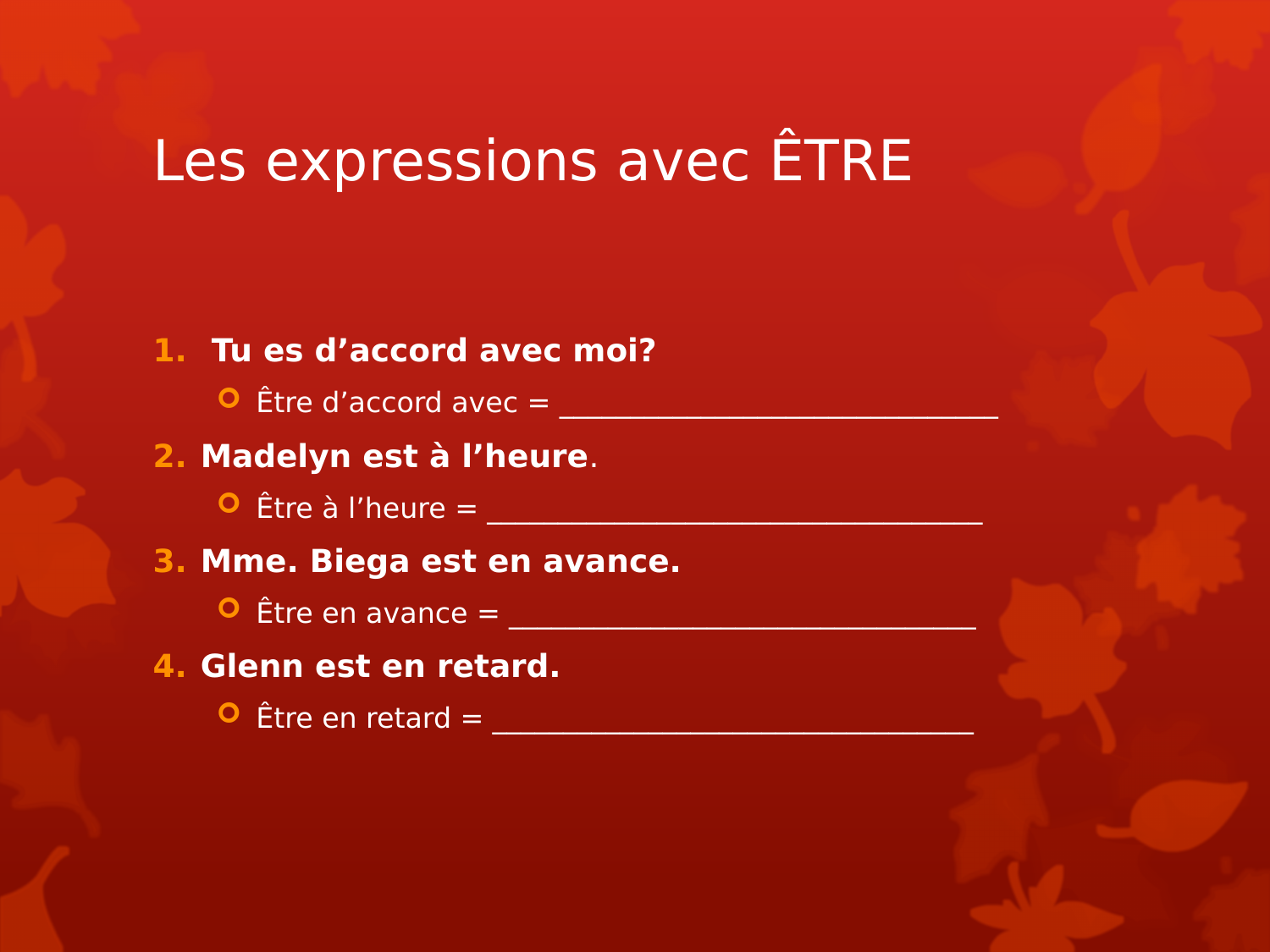

# Les expressions avec ÊTRE
 Tu es d’accord avec moi?
Être d’accord avec = _______________________________
Madelyn est à l’heure.
Être à l’heure = ___________________________________
Mme. Biega est en avance.
Être en avance = _________________________________
Glenn est en retard.
Être en retard = __________________________________